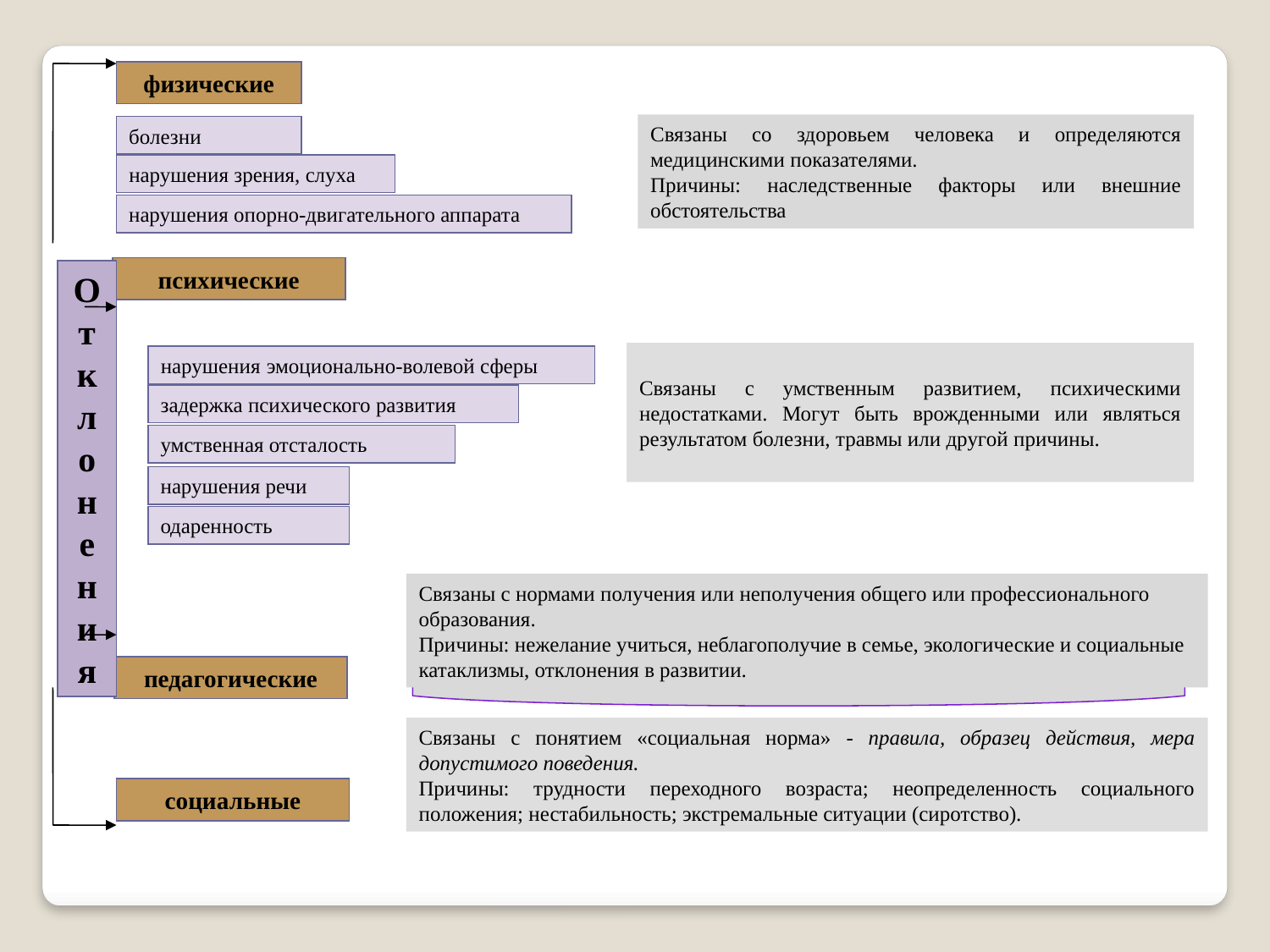

физические

Отклонения

Связаны со здоровьем человека и определяются медицинскими показателями.
Причины: наследственные факторы или внешние обстоятельства
болезни
нарушения зрения, слуха
нарушения опорно-двигательного аппарата
психические

Связаны с умственным развитием, психическими недостатками. Могут быть врожденными или являться результатом болезни, травмы или другой причины.

нарушения эмоционально-волевой сферы
задержка психического развития
умственная отсталость
нарушения речи
одаренность
Связаны с нормами получения или неполучения общего или профессионального образования.
Причины: нежелание учиться, неблагополучие в семье, экологические и социальные катаклизмы, отклонения в развитии.

педагогические
Связаны с понятием «социальная норма» - правила, образец действия, мера допустимого поведения.
Причины: трудности переходного возраста; неопределенность социального положения; нестабильность; экстремальные ситуации (сиротство).
социальные